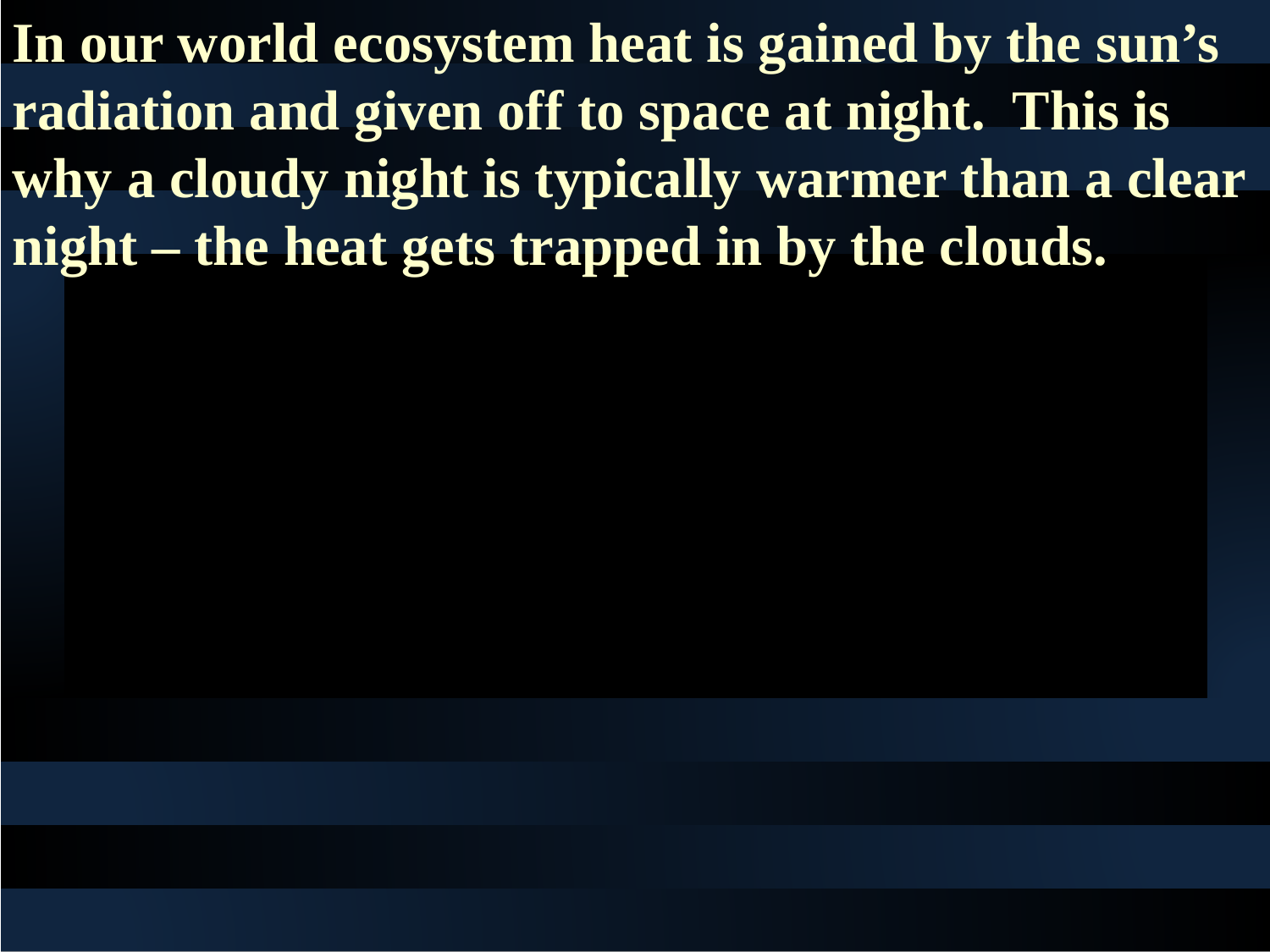

In our world ecosystem heat is gained by the sun’s radiation and given off to space at night.  This is why a cloudy night is typically warmer than a clear night – the heat gets trapped in by the clouds.